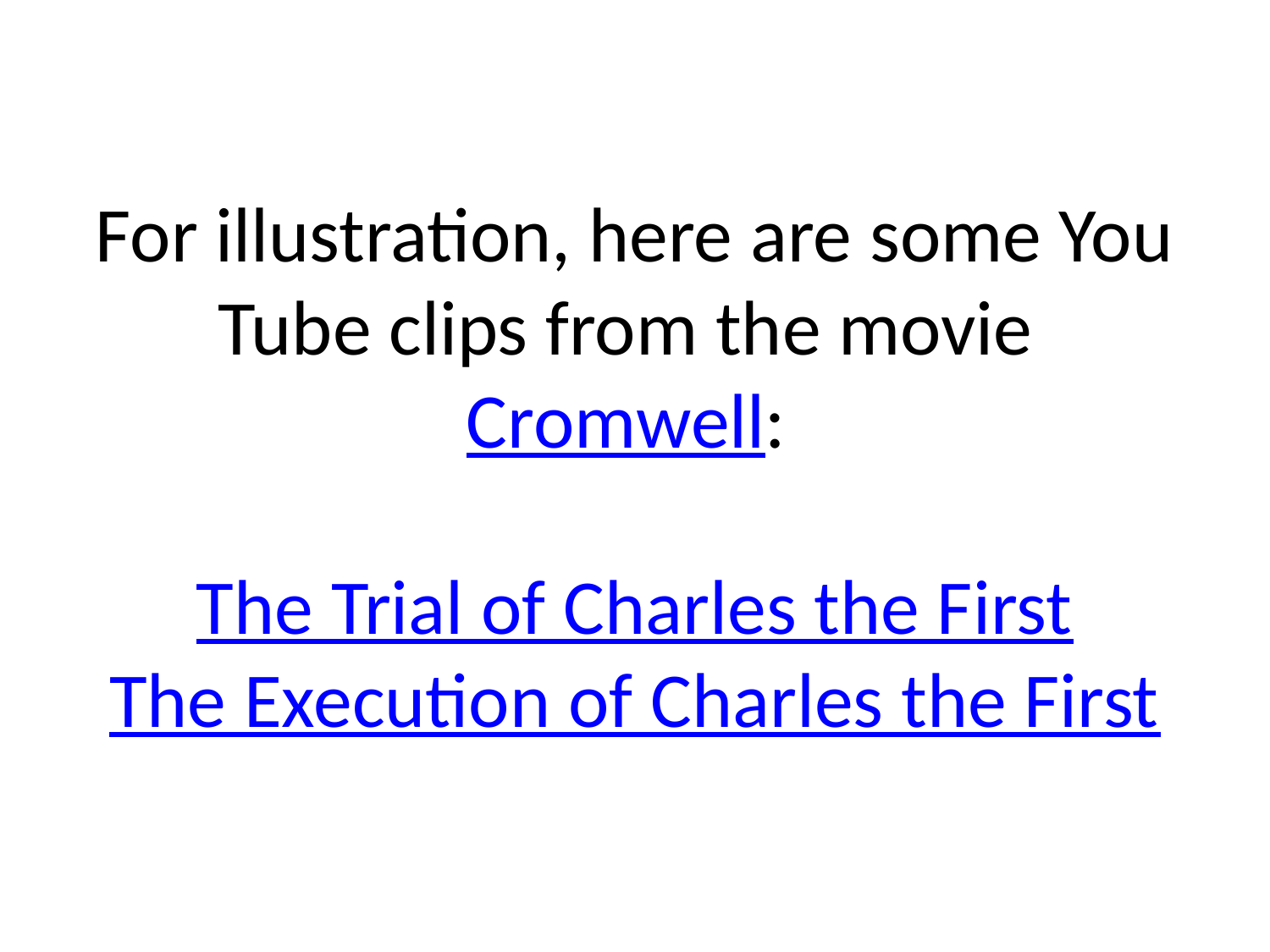

# For illustration, here are some You Tube clips from the movie Cromwell: The Trial of Charles the First The Execution of Charles the First